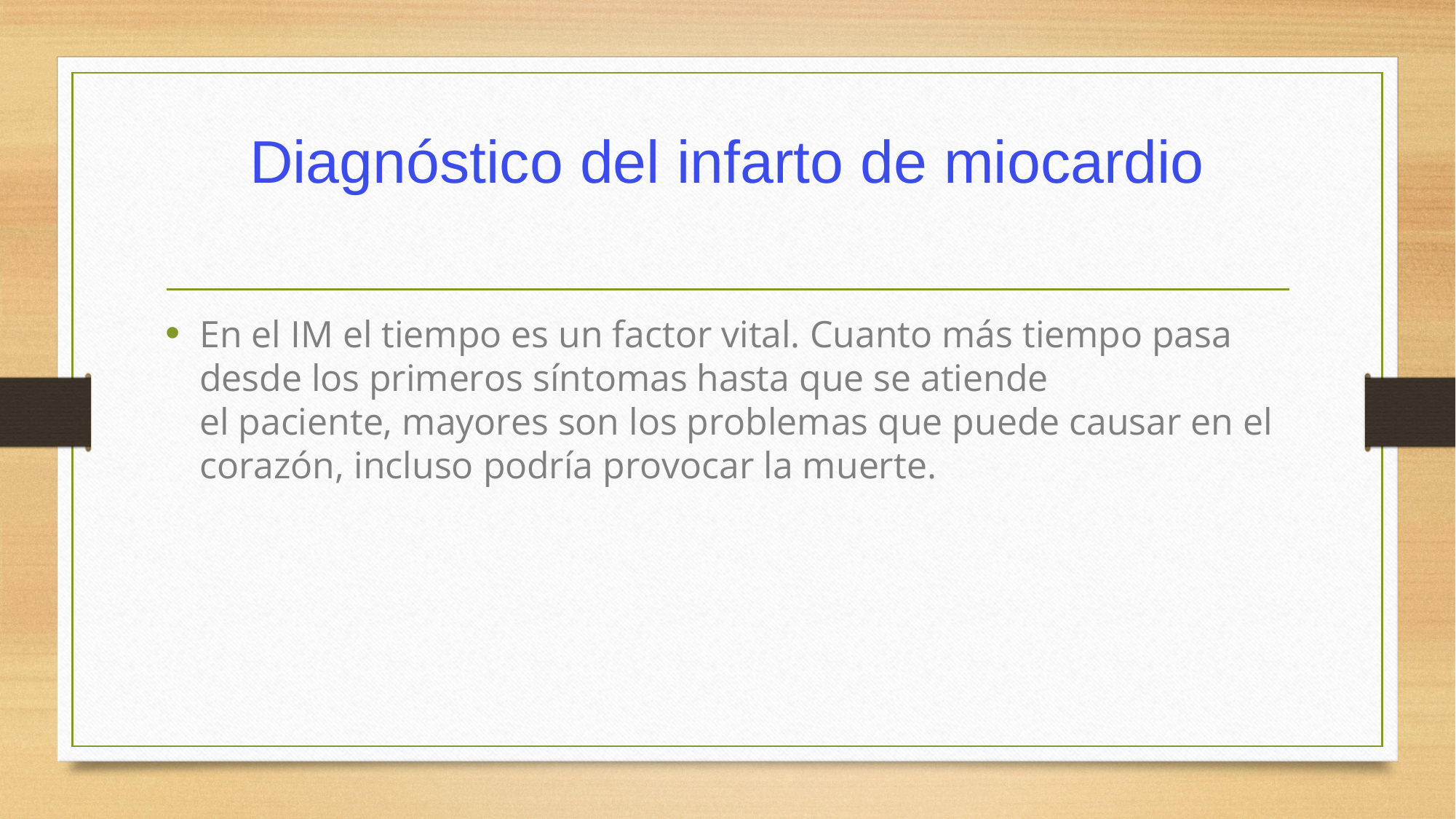

# Diagnóstico del infarto de miocardio
En el IM el tiempo es un factor vital. Cuanto más tiempo pasa desde los primeros síntomas hasta que se atiende
el paciente, mayores son los problemas que puede causar en el corazón, incluso podría provocar la muerte.